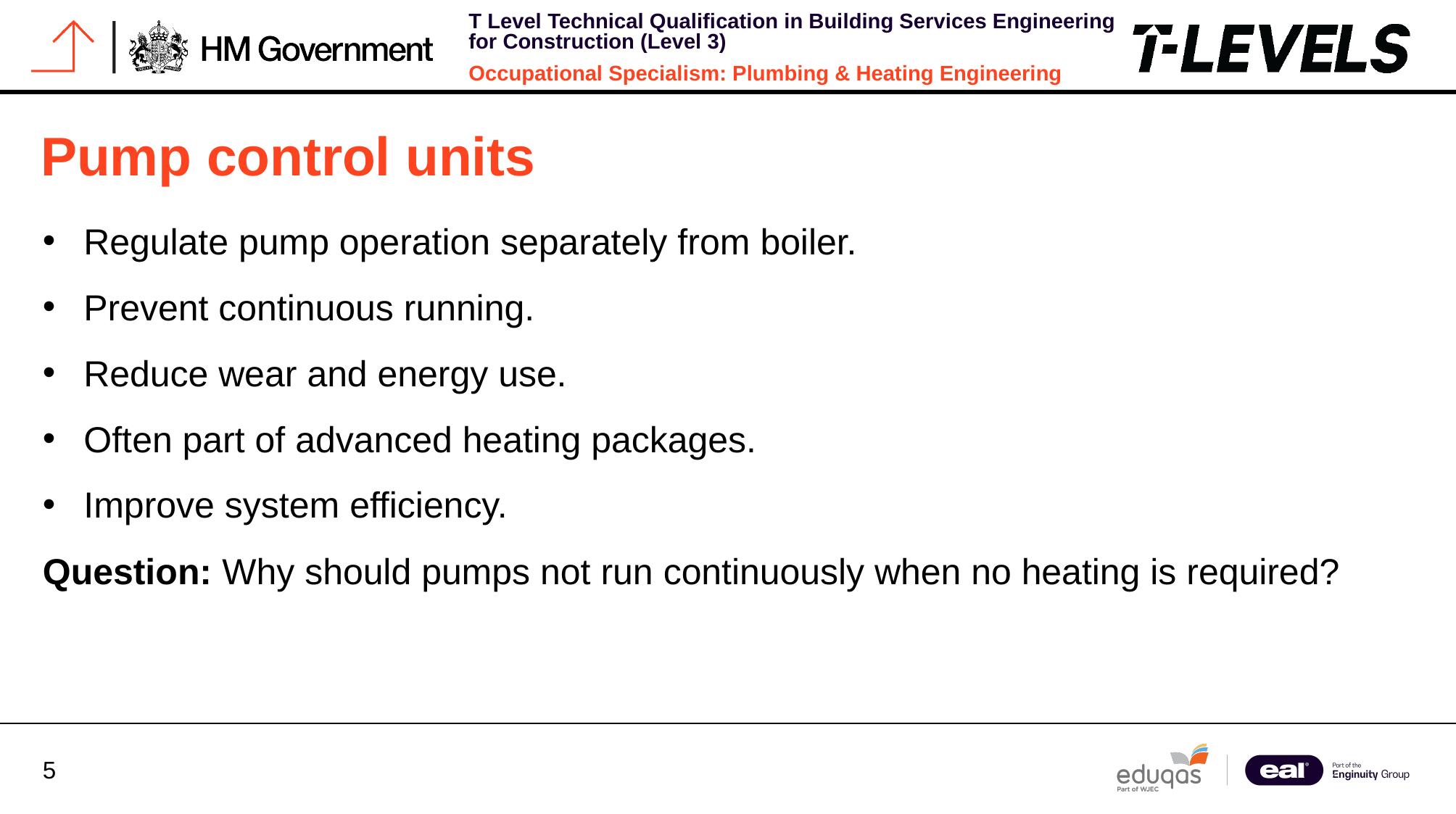

# Pump control units
Regulate pump operation separately from boiler.
Prevent continuous running.
Reduce wear and energy use.
Often part of advanced heating packages.
Improve system efficiency.
Question: Why should pumps not run continuously when no heating is required?